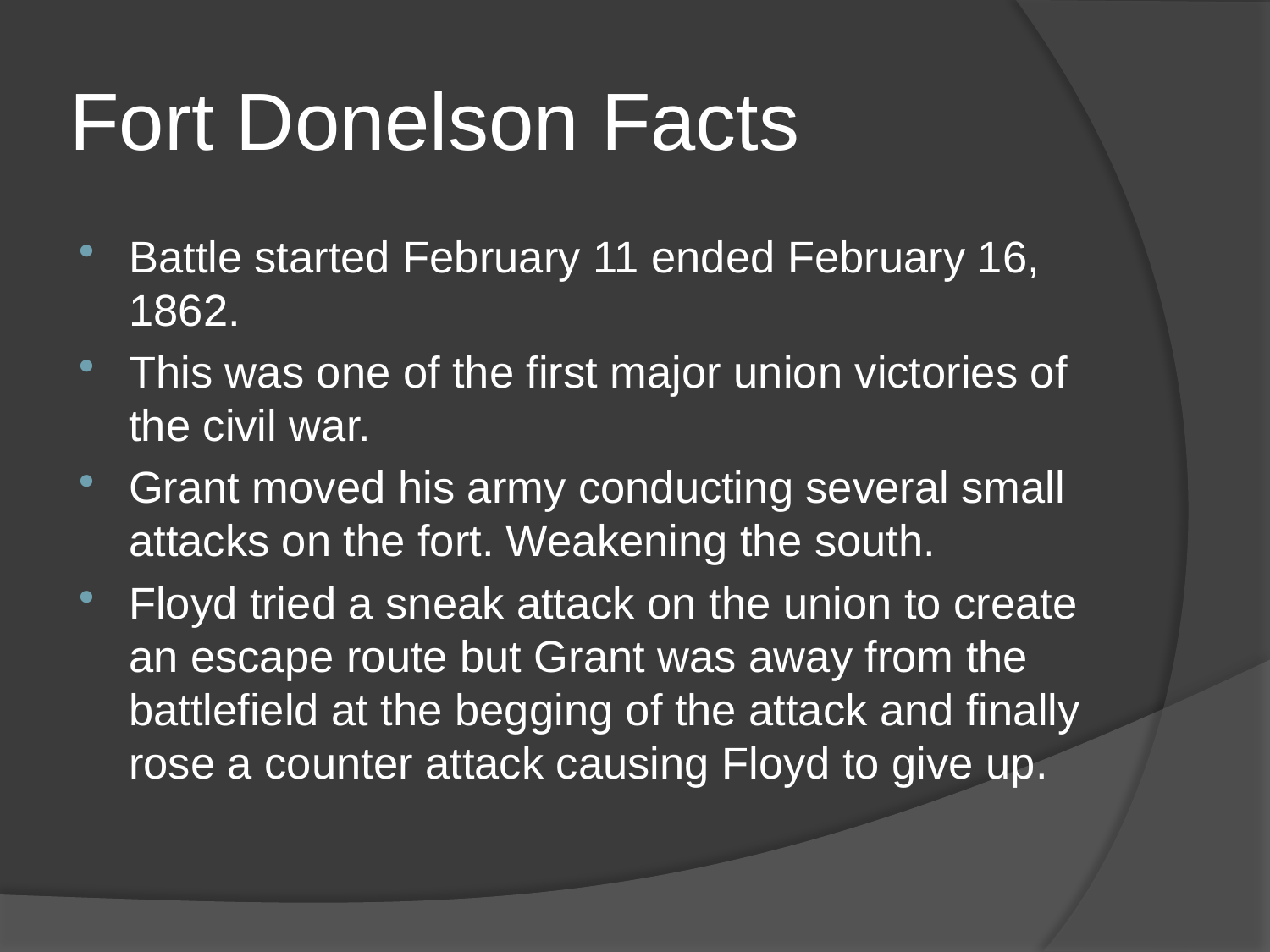

# Fort Donelson Facts
Battle started February 11 ended February 16, 1862.
This was one of the first major union victories of the civil war.
Grant moved his army conducting several small attacks on the fort. Weakening the south.
Floyd tried a sneak attack on the union to create an escape route but Grant was away from the battlefield at the begging of the attack and finally rose a counter attack causing Floyd to give up.